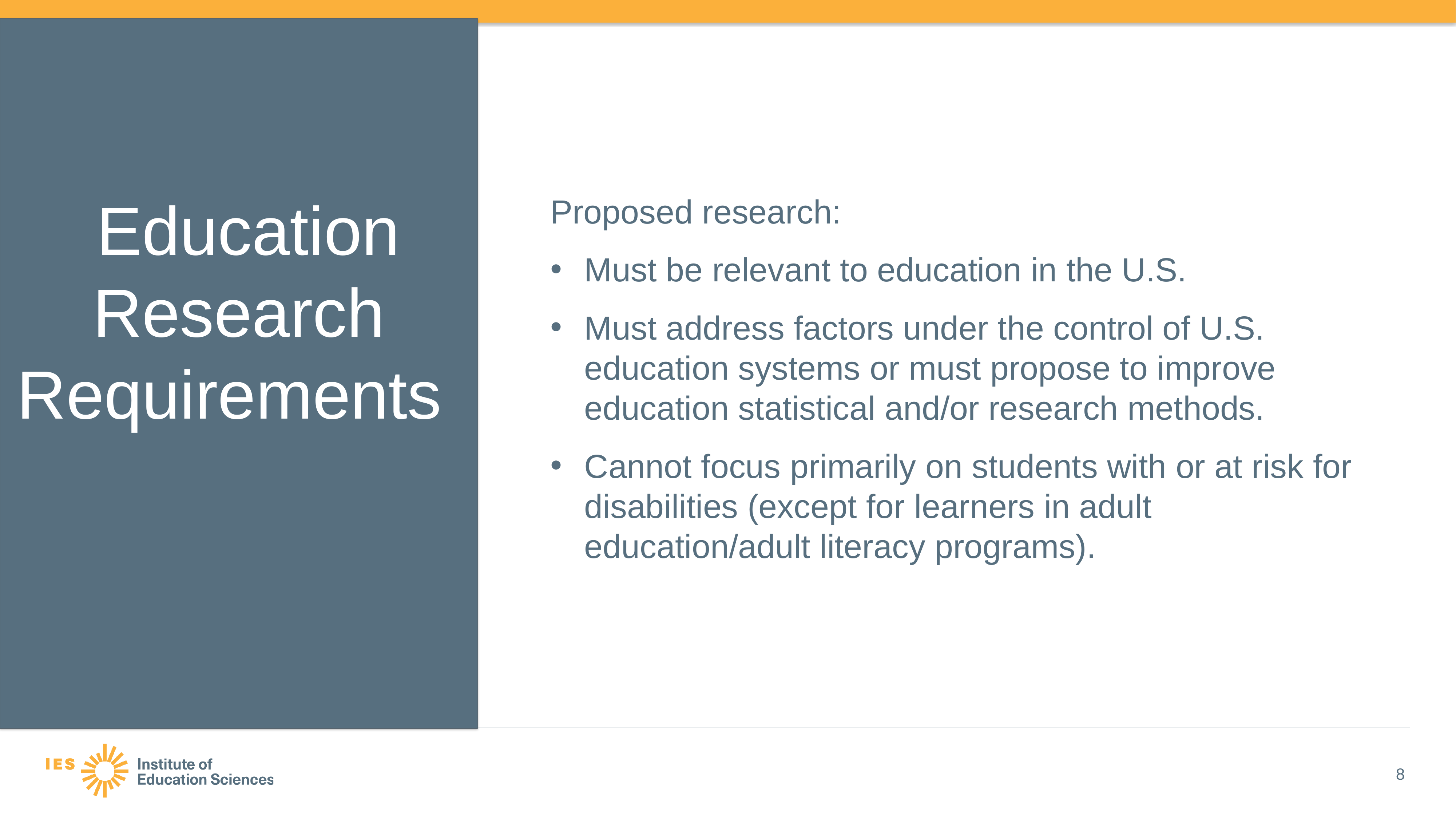

Proposed research:
Must be relevant to education in the U.S.
Must address factors under the control of U.S. education systems or must propose to improve education statistical and/or research methods.
Cannot focus primarily on students with or at risk for disabilities (except for learners in adult education/adult literacy programs).
# Education Research Requirements
8